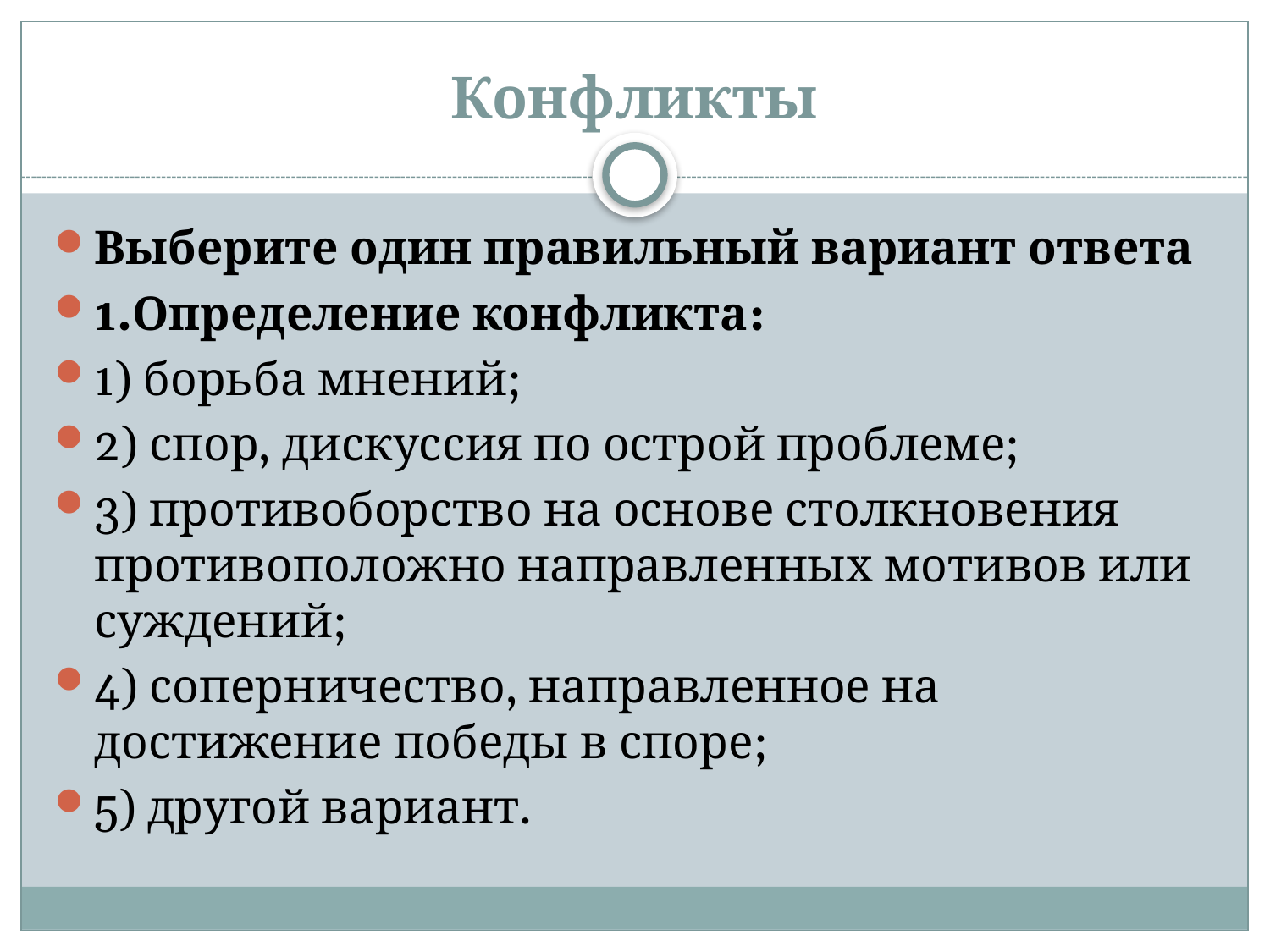

# Конфликты
Выберите один правильный вариант ответа
1.Определение конфликта:
1) борьба мнений;
2) спор, дискуссия по острой проблеме;
3) противоборство на основе столкновения противоположно направленных мотивов или суждений;
4) соперничество, направленное на достижение победы в споре;
5) другой вариант.